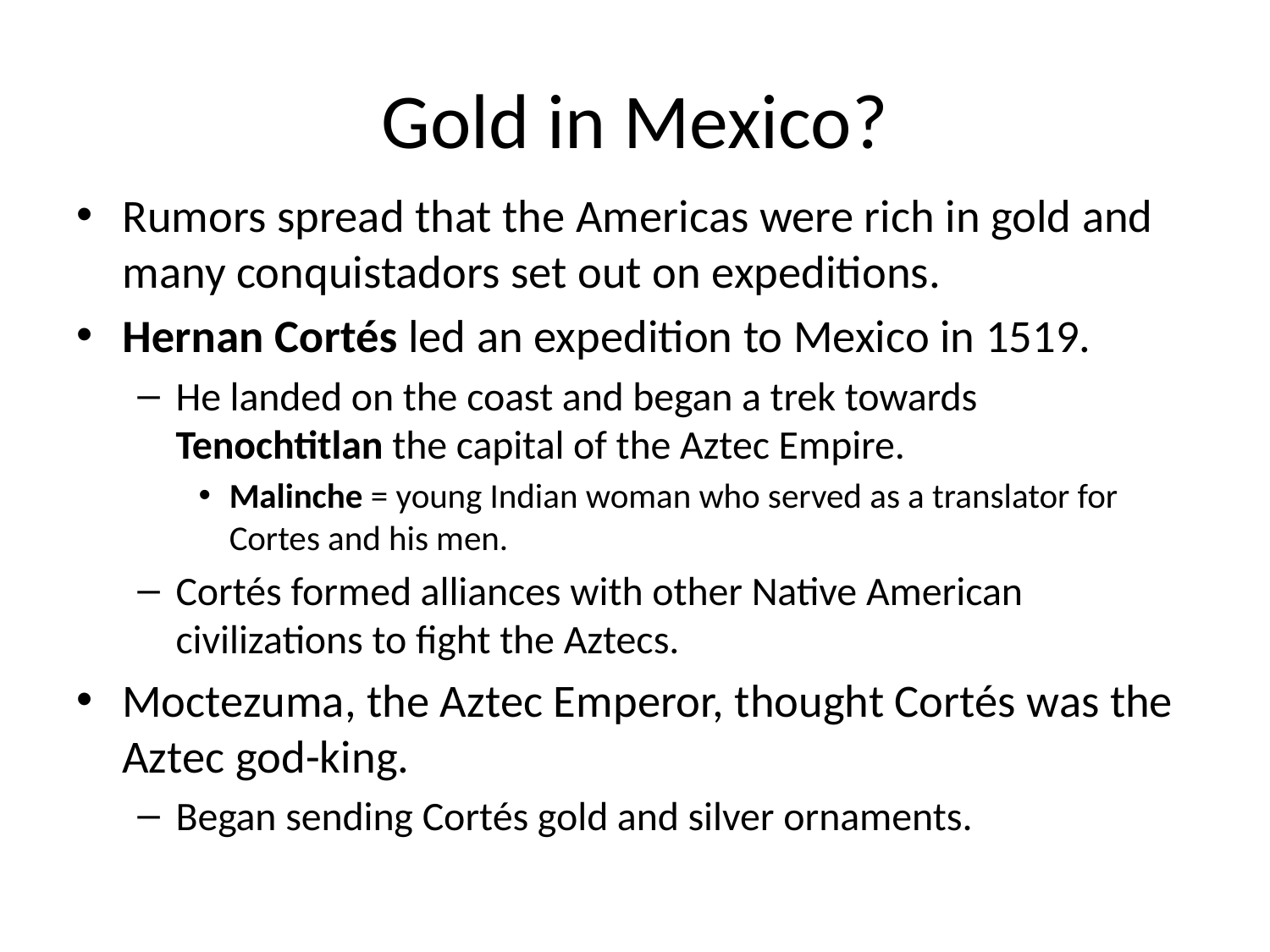

# Gold in Mexico?
Rumors spread that the Americas were rich in gold and many conquistadors set out on expeditions.
Hernan Cortés led an expedition to Mexico in 1519.
He landed on the coast and began a trek towards Tenochtitlan the capital of the Aztec Empire.
Malinche = young Indian woman who served as a translator for Cortes and his men.
Cortés formed alliances with other Native American civilizations to fight the Aztecs.
Moctezuma, the Aztec Emperor, thought Cortés was the Aztec god-king.
Began sending Cortés gold and silver ornaments.